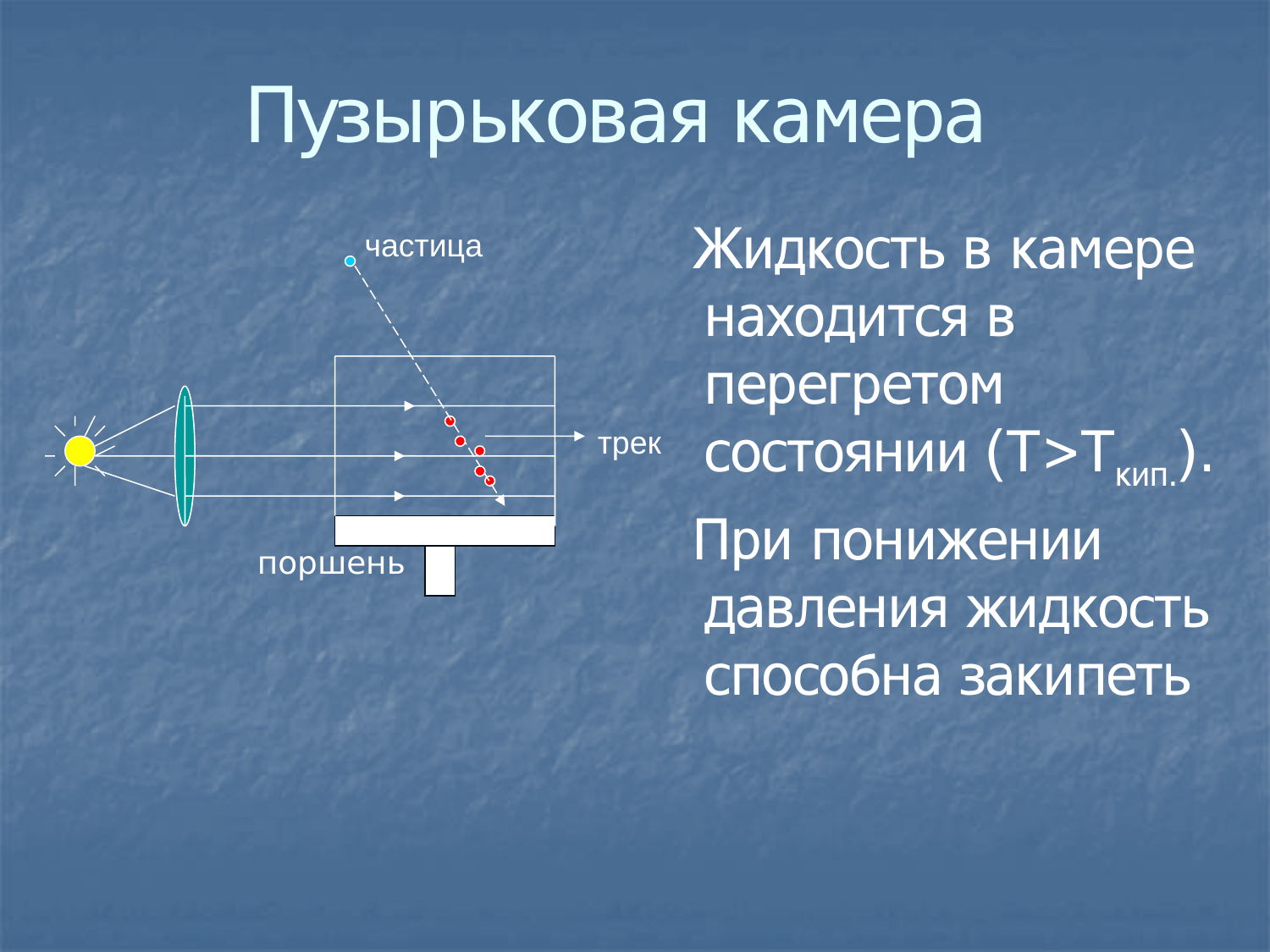

# Пузырьковая камера
  Жидкость в камере находится в перегретом состоянии (Т>Tкип.).
  При понижении давления жидкость способна закипеть
частица

трек

поршень